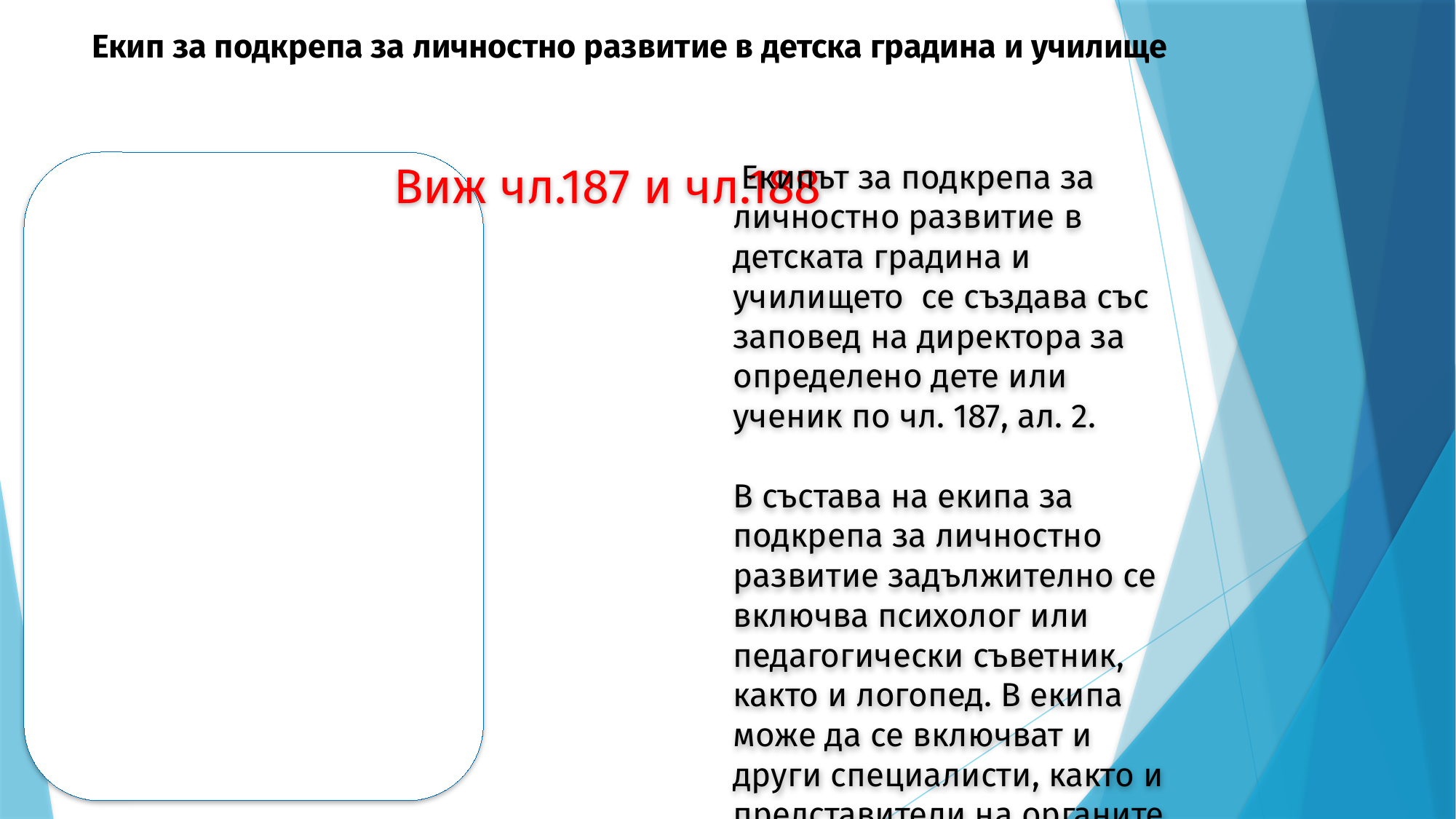

# Екип за подкрепа за личностно развитие в детска градина и училище
Виж чл.187 и чл.188